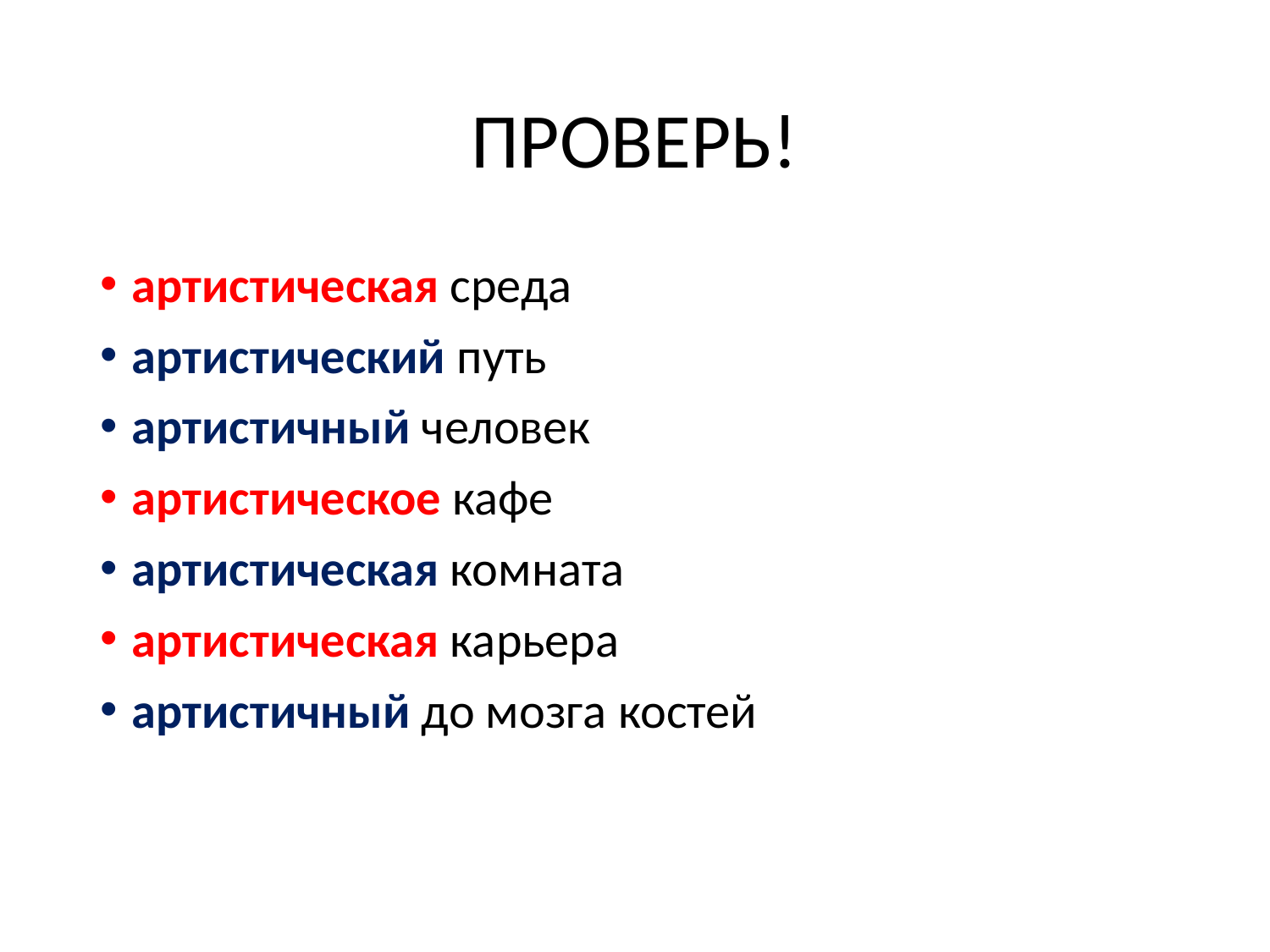

# ПРОВЕРЬ!
артистическая среда
артистический путь
артистичный человек
артистическое кафе
артистическая комната
артистическая карьера
артистичный до мозга костей